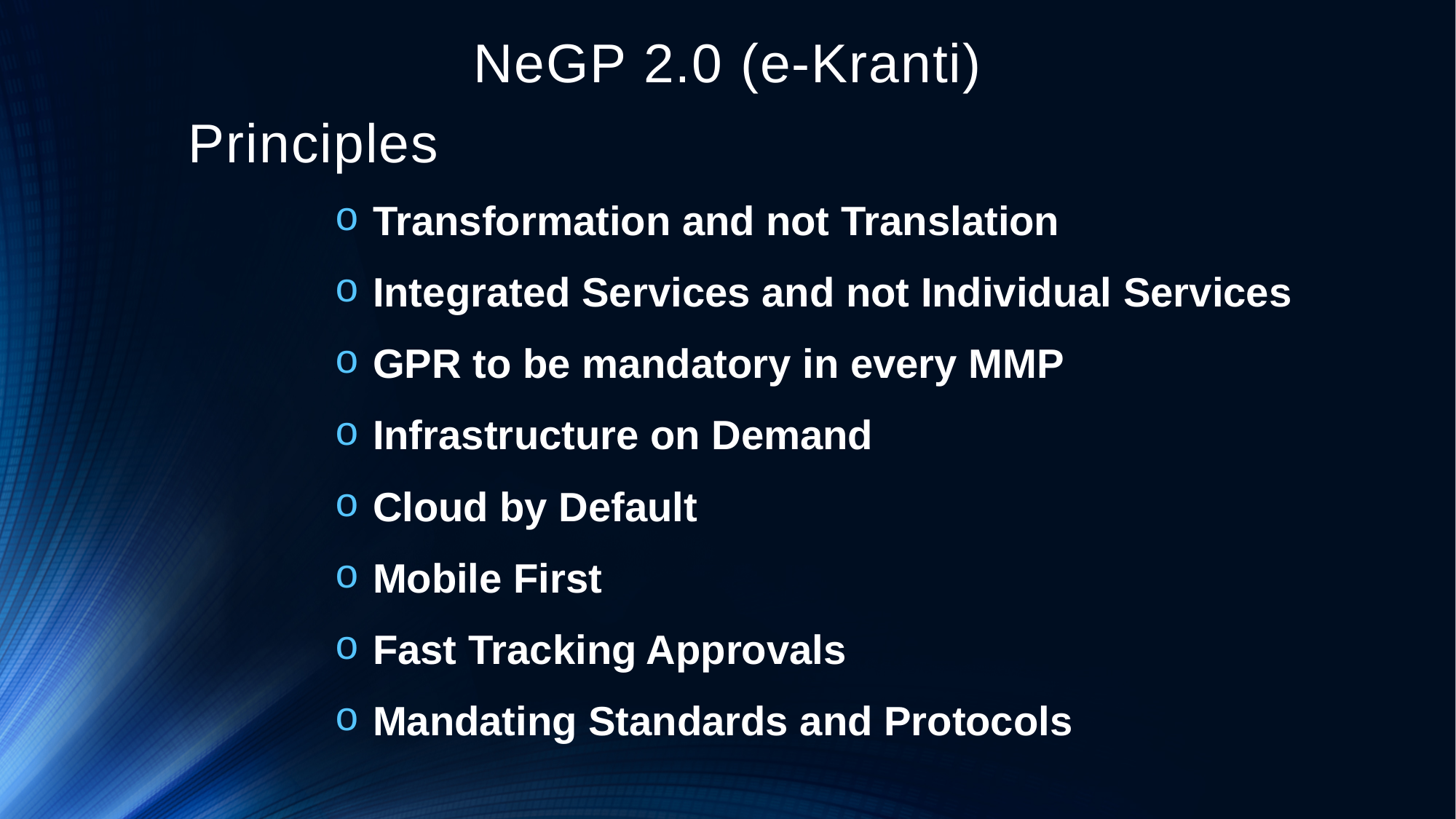

# NeGP 2.0 (e-Kranti)
Principles
 Transformation and not Translation
 Integrated Services and not Individual Services
 GPR to be mandatory in every MMP
 Infrastructure on Demand
 Cloud by Default
 Mobile First
 Fast Tracking Approvals
 Mandating Standards and Protocols